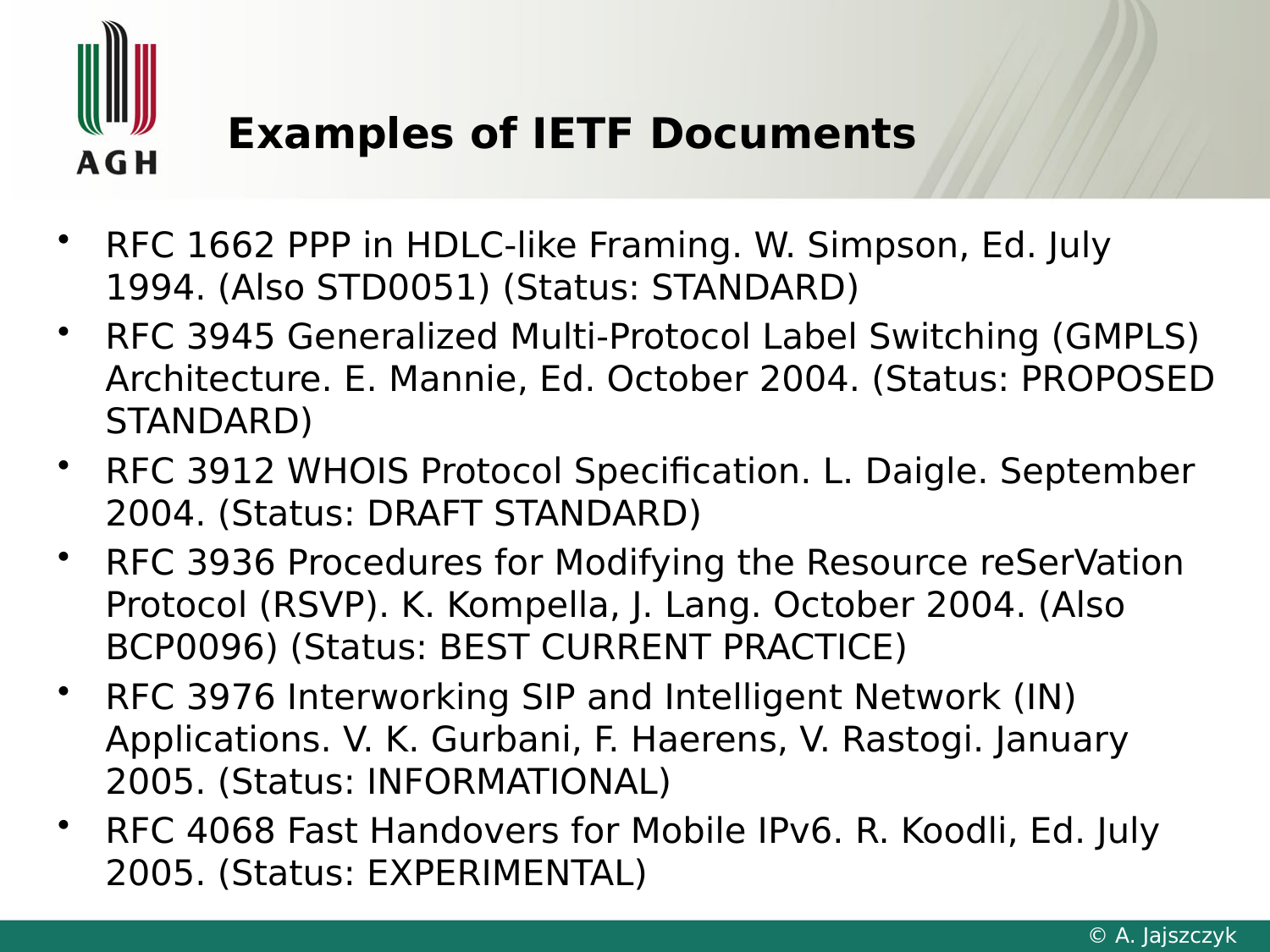

# Examples of IETF Documents
RFC 1662 PPP in HDLC-like Framing. W. Simpson, Ed. July 1994. (Also STD0051) (Status: STANDARD)
RFC 3945 Generalized Multi-Protocol Label Switching (GMPLS) Architecture. E. Mannie, Ed. October 2004. (Status: PROPOSED STANDARD)
RFC 3912 WHOIS Protocol Specification. L. Daigle. September 2004. (Status: DRAFT STANDARD)
RFC 3936 Procedures for Modifying the Resource reSerVation Protocol (RSVP). K. Kompella, J. Lang. October 2004. (Also BCP0096) (Status: BEST CURRENT PRACTICE)
RFC 3976 Interworking SIP and Intelligent Network (IN) Applications. V. K. Gurbani, F. Haerens, V. Rastogi. January 2005. (Status: INFORMATIONAL)
RFC 4068 Fast Handovers for Mobile IPv6. R. Koodli, Ed. July 2005. (Status: EXPERIMENTAL)